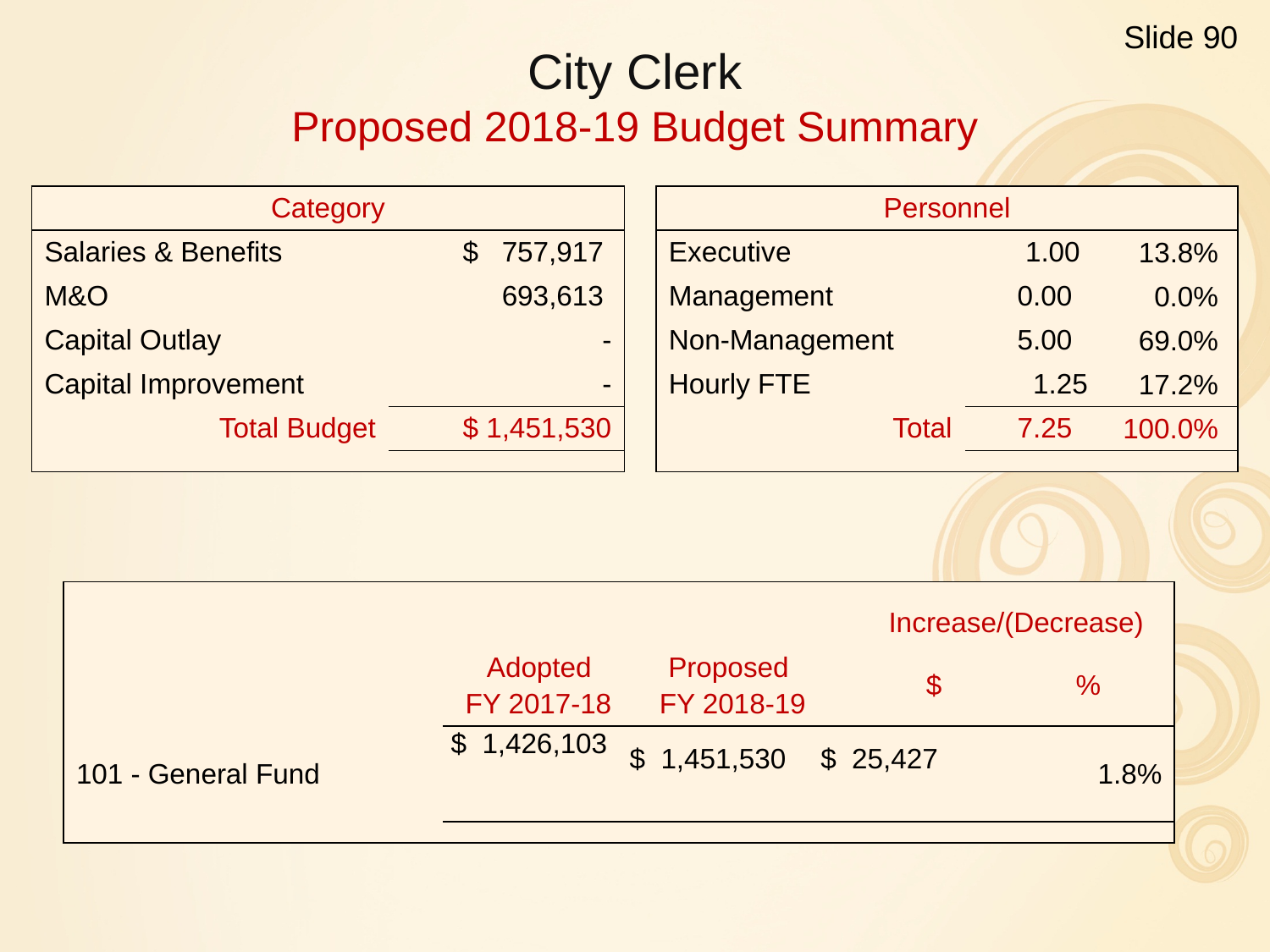

Slide 90
# City Clerk Proposed 2018-19 Budget Summary
| Category |  |
| --- | --- |
| Salaries & Benefits | $ 757,917 |
| M&O | 693,613 |
| Capital Outlay | - |
| Capital Improvement | - |
| Total Budget | $ 1,451,530 |
|  |  |
| Personnel |  |  |
| --- | --- | --- |
| Executive | 1.00 | 13.8% |
| Management | 0.00 | 0.0% |
| Non-Management | 5.00 | 69.0% |
| Hourly FTE | 1.25 | 17.2% |
| Total | 7.25 | 100.0% |
|  |  |  |
|  | Adopted FY 2017-18 | Proposed FY 2018-19 | Increase/(Decrease) |  |
| --- | --- | --- | --- | --- |
|  |  |  | $ | % |
| 101 - General Fund | $ 1,426,103 | $ 1,451,530 | $ 25,427 | 1.8% |
|  |  |  |  |  |